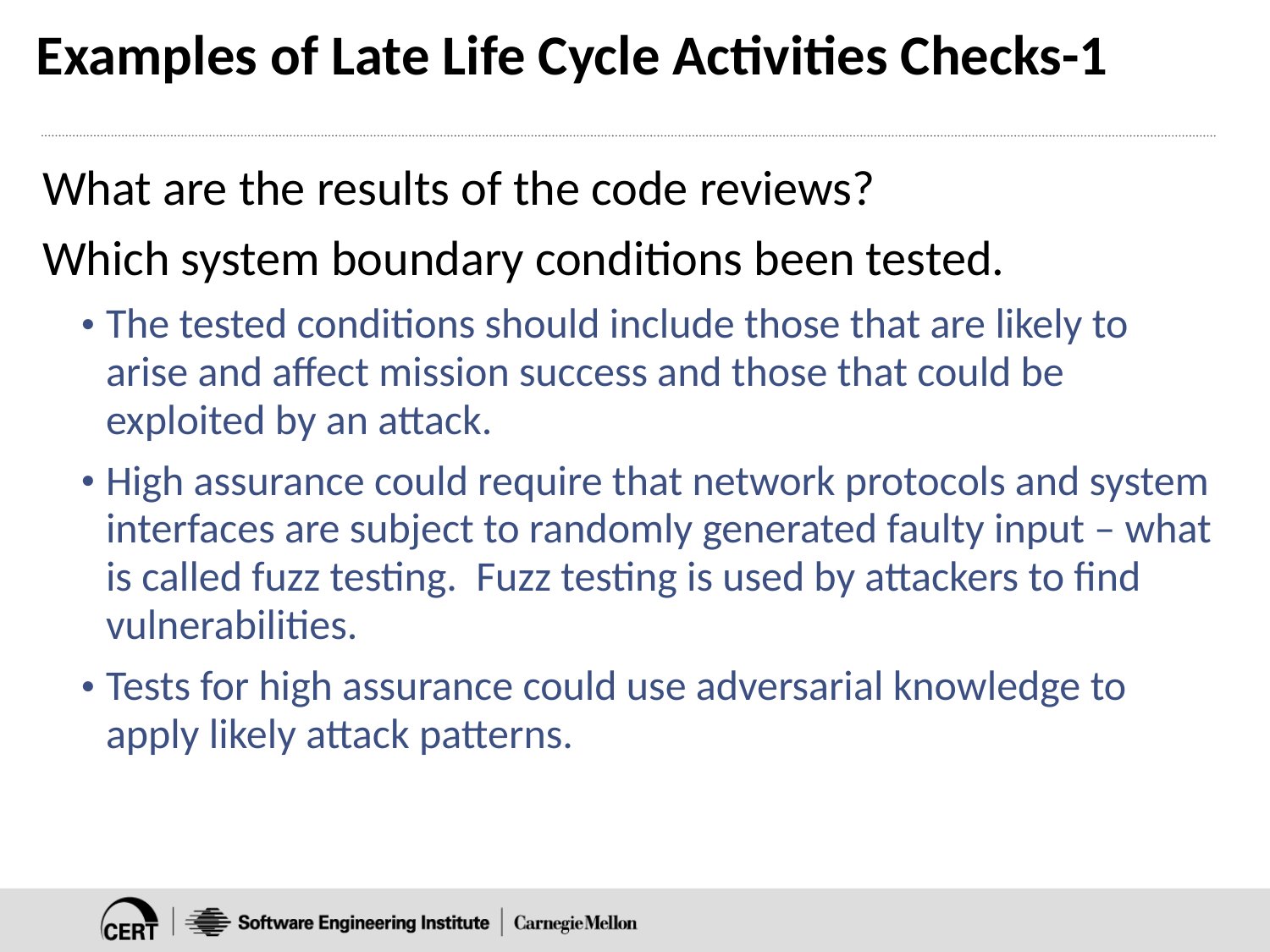

# Examples of Late Life Cycle Activities Checks-1
What are the results of the code reviews?
Which system boundary conditions been tested.
The tested conditions should include those that are likely to arise and affect mission success and those that could be exploited by an attack.
High assurance could require that network protocols and system interfaces are subject to randomly generated faulty input – what is called fuzz testing.  Fuzz testing is used by attackers to find vulnerabilities.
Tests for high assurance could use adversarial knowledge to apply likely attack patterns.